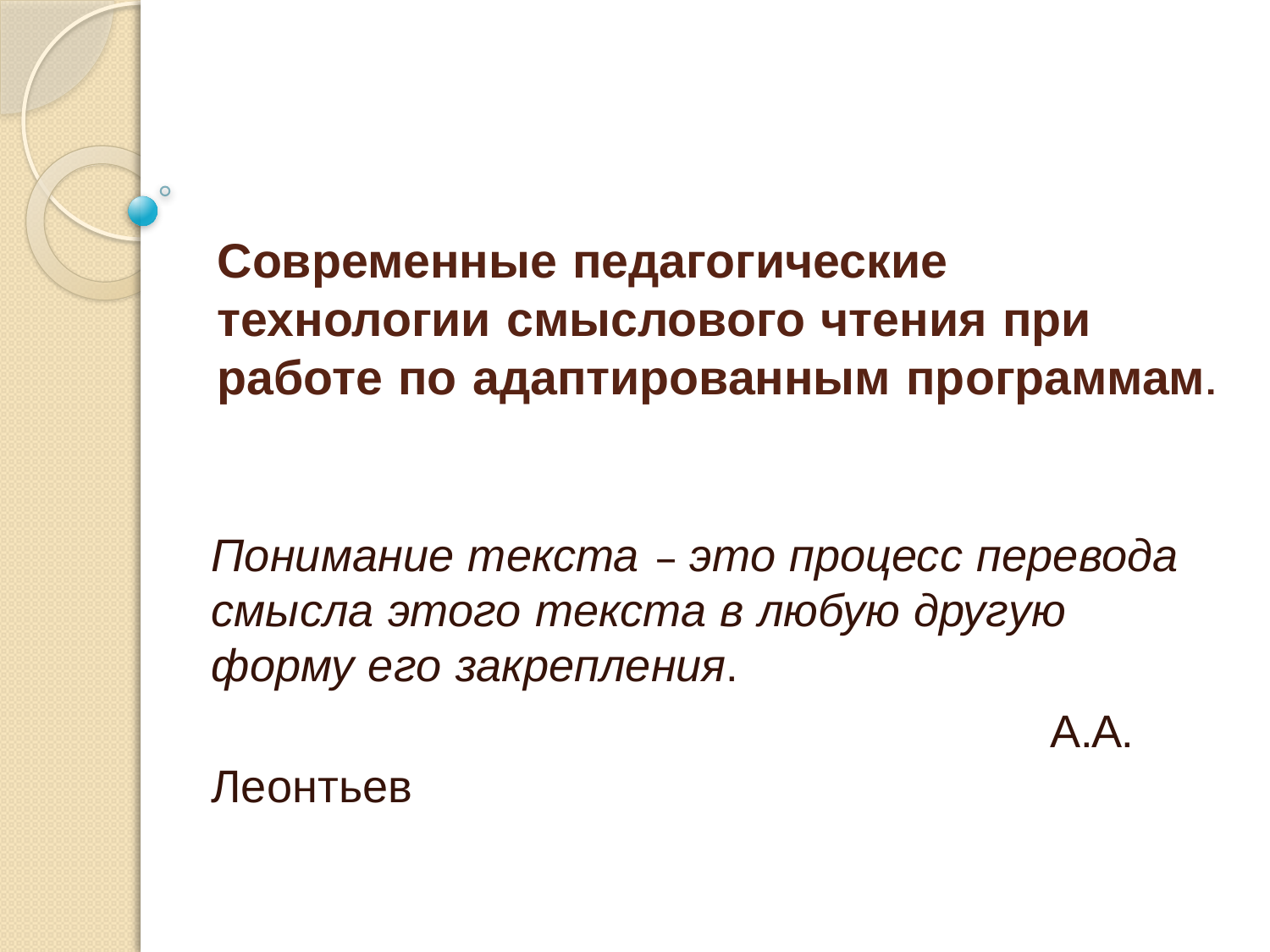

# Современные педагогические технологии смыслового чтения при работе по адаптированным программам.
Понимание текста – это процесс перевода смысла этого текста в любую другую форму его закрепления.
                                                             А.А. Леонтьев